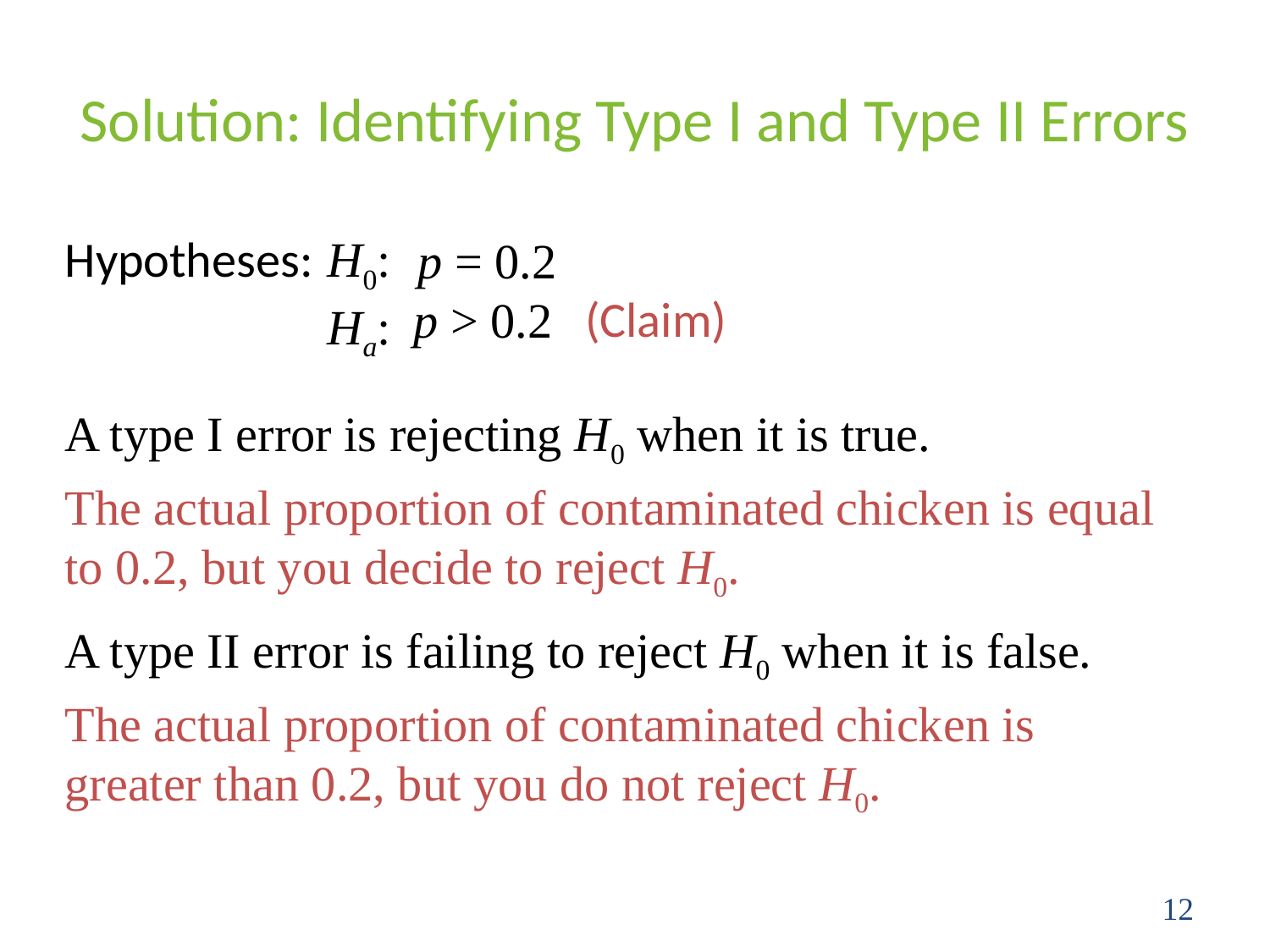

# Solution: Identifying Type I and Type II Errors
Hypotheses:
H0:
Ha:
p = 0.2
(Claim)
p > 0.2
A type I error is rejecting H0 when it is true.
The actual proportion of contaminated chicken is equal to 0.2, but you decide to reject H0.
A type II error is failing to reject H0 when it is false.
The actual proportion of contaminated chicken is greater than 0.2, but you do not reject H0.
12